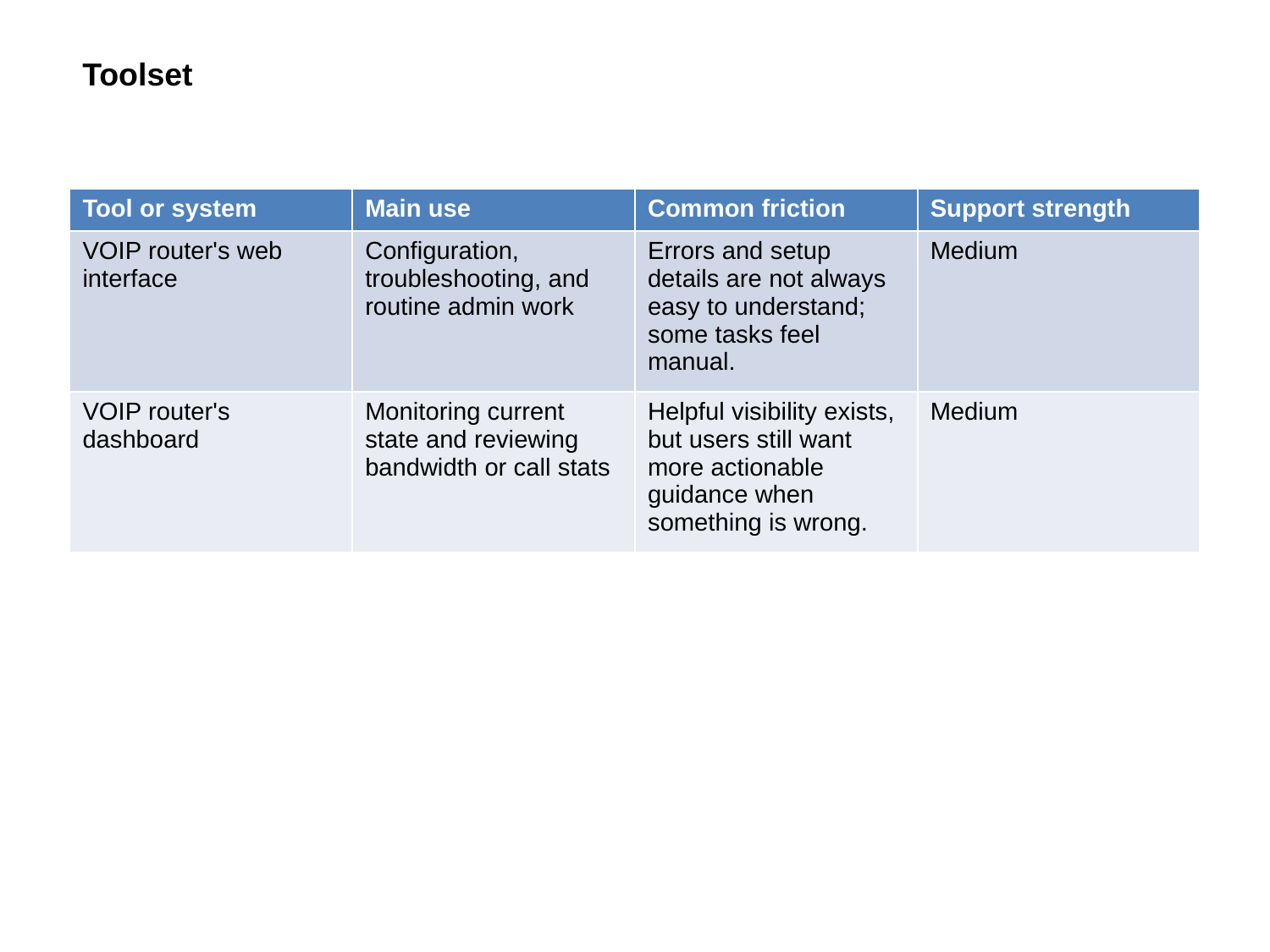

Toolset
| Tool or system | Main use | Common friction | Support strength |
| --- | --- | --- | --- |
| VOIP router's web interface | Configuration, troubleshooting, and routine admin work | Errors and setup details are not always easy to understand; some tasks feel manual. | Medium |
| VOIP router's dashboard | Monitoring current state and reviewing bandwidth or call stats | Helpful visibility exists, but users still want more actionable guidance when something is wrong. | Medium |